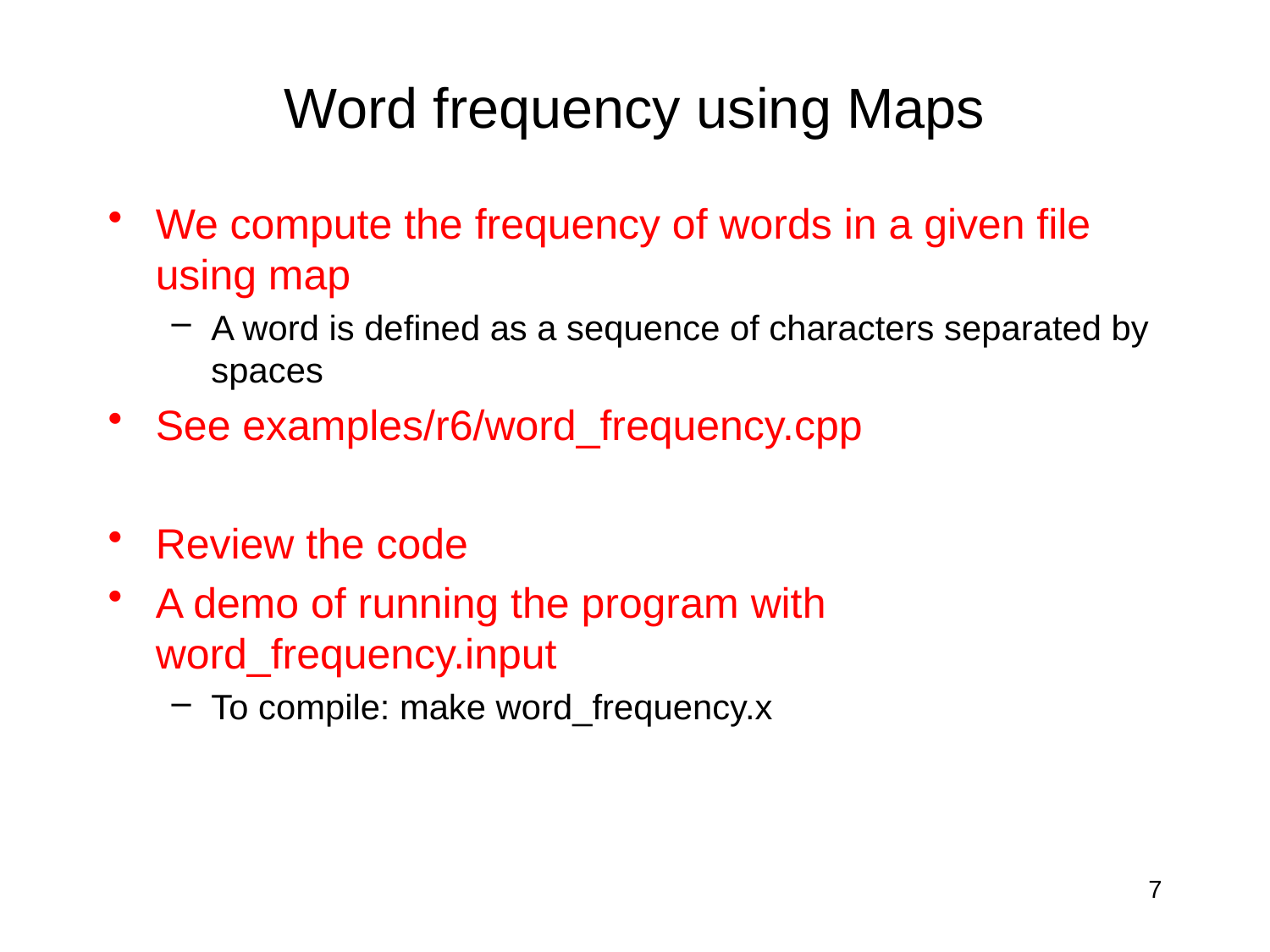

# Word frequency using Maps
We compute the frequency of words in a given file using map
A word is defined as a sequence of characters separated by spaces
See examples/r6/word_frequency.cpp

Review the code
A demo of running the program with word_frequency.input
To compile: make word_frequency.x
7